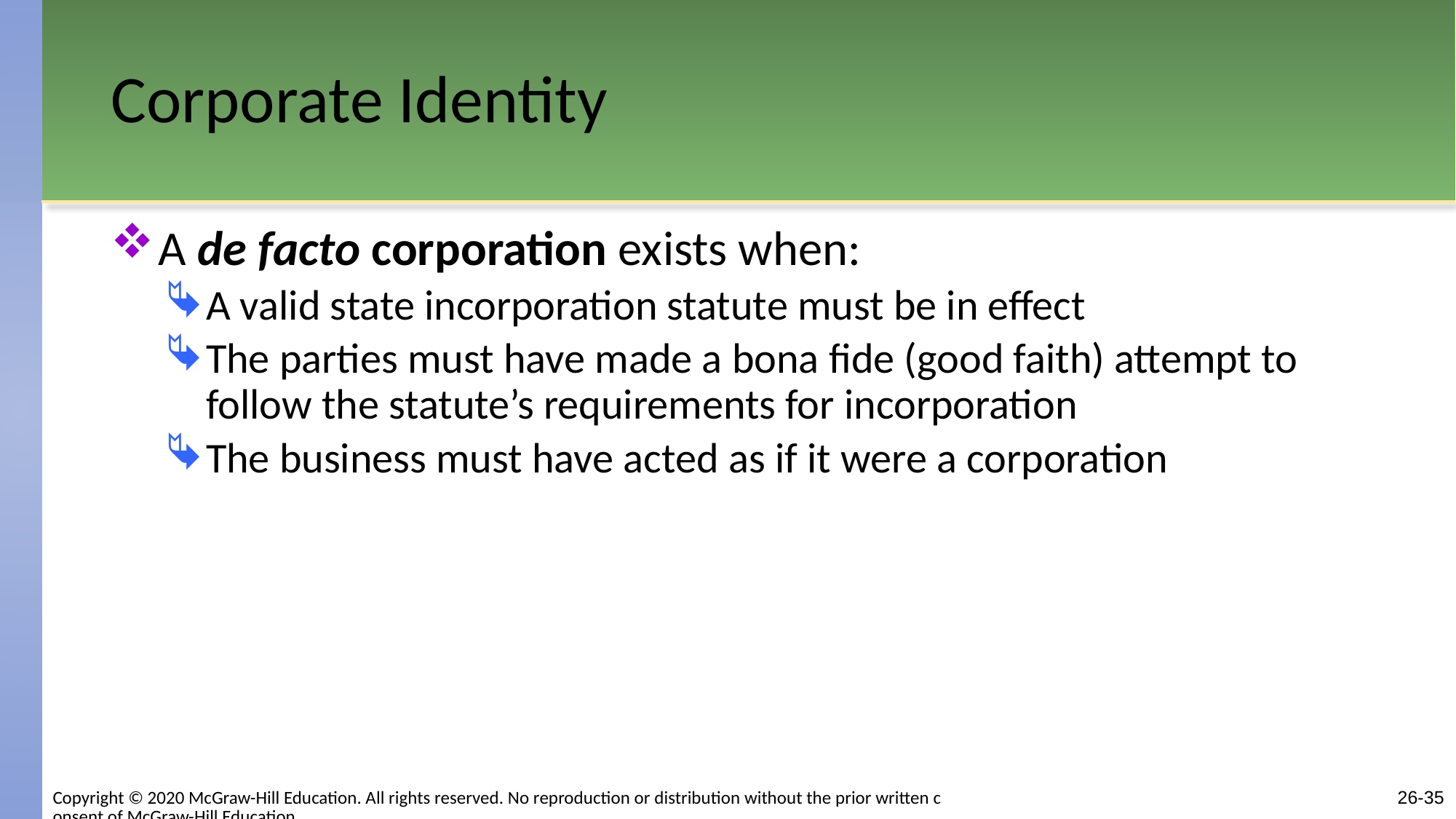

# Corporate Identity
A de facto corporation exists when:
A valid state incorporation statute must be in effect
The parties must have made a bona fide (good faith) attempt to follow the statute’s requirements for incorporation
The business must have acted as if it were a corporation

26-35
Copyright © 2020 McGraw-Hill Education. All rights reserved. No reproduction or distribution without the prior written consent of McGraw-Hill Education.